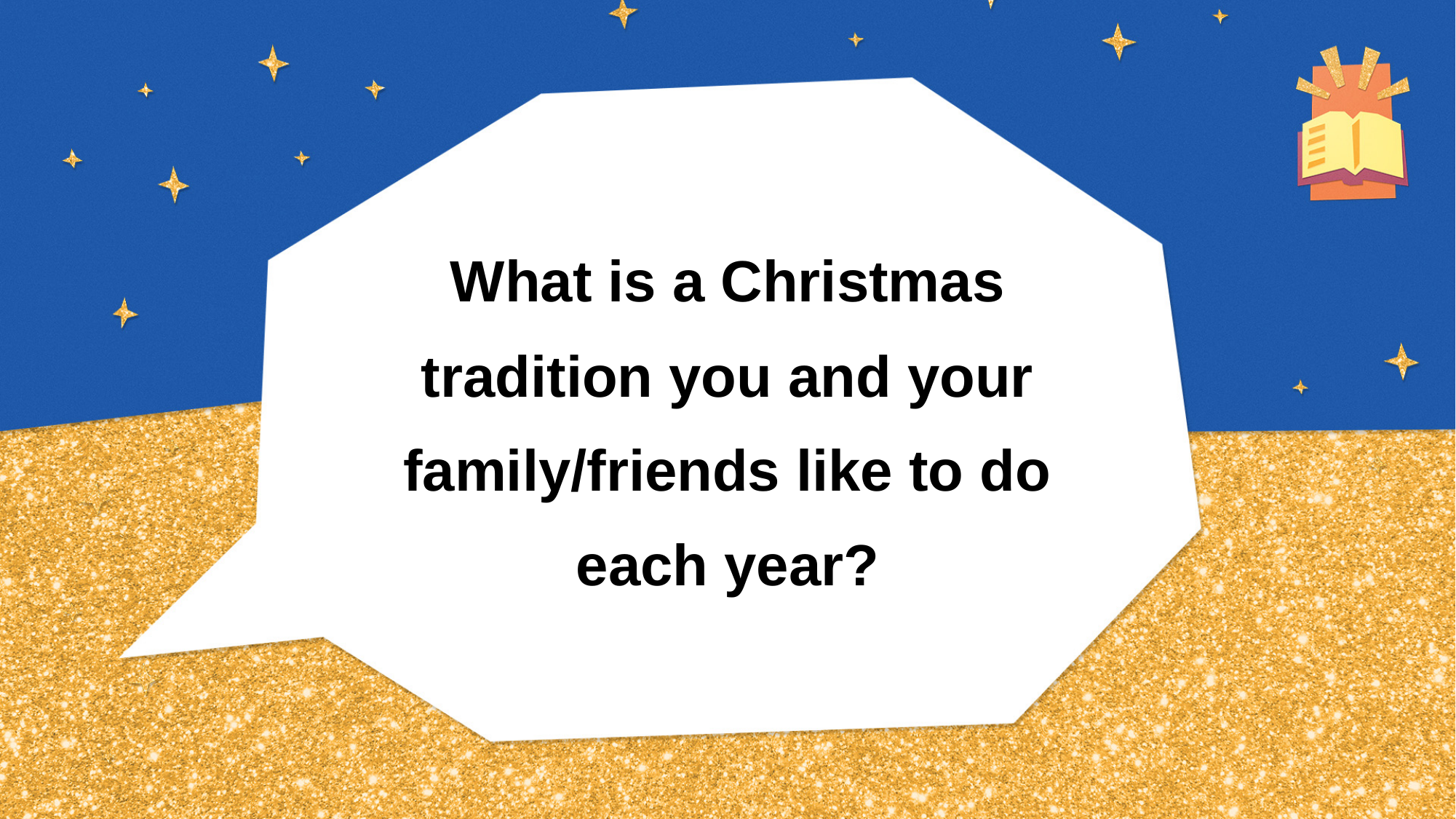

# What is a Christmas tradition you and your family/friends like to do each year?​